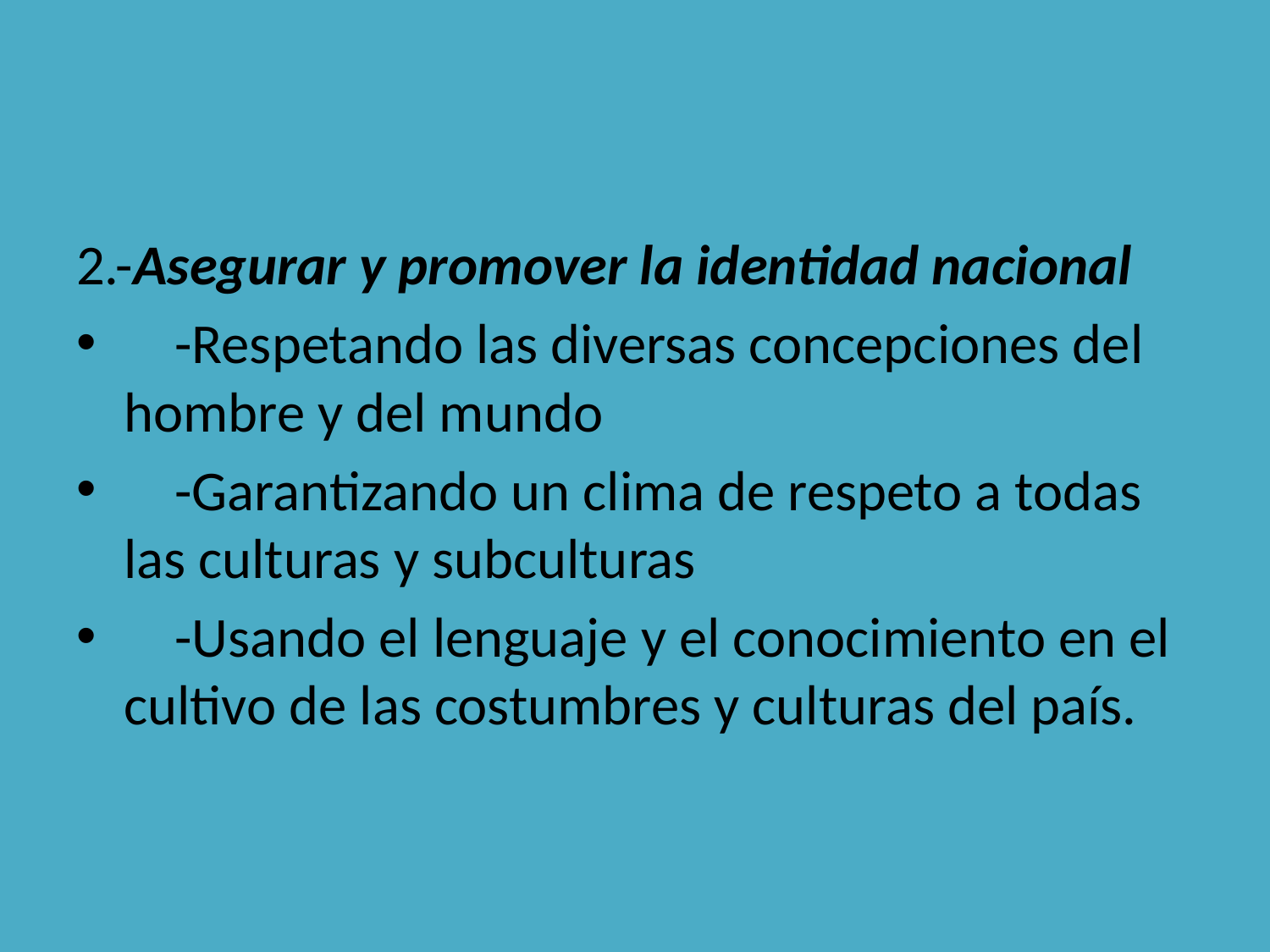

#
2.-Asegurar y promover la identidad nacional
    -Respetando las diversas concepciones del hombre y del mundo
    -Garantizando un clima de respeto a todas las culturas y subculturas
    -Usando el lenguaje y el conocimiento en el cultivo de las costumbres y culturas del país.